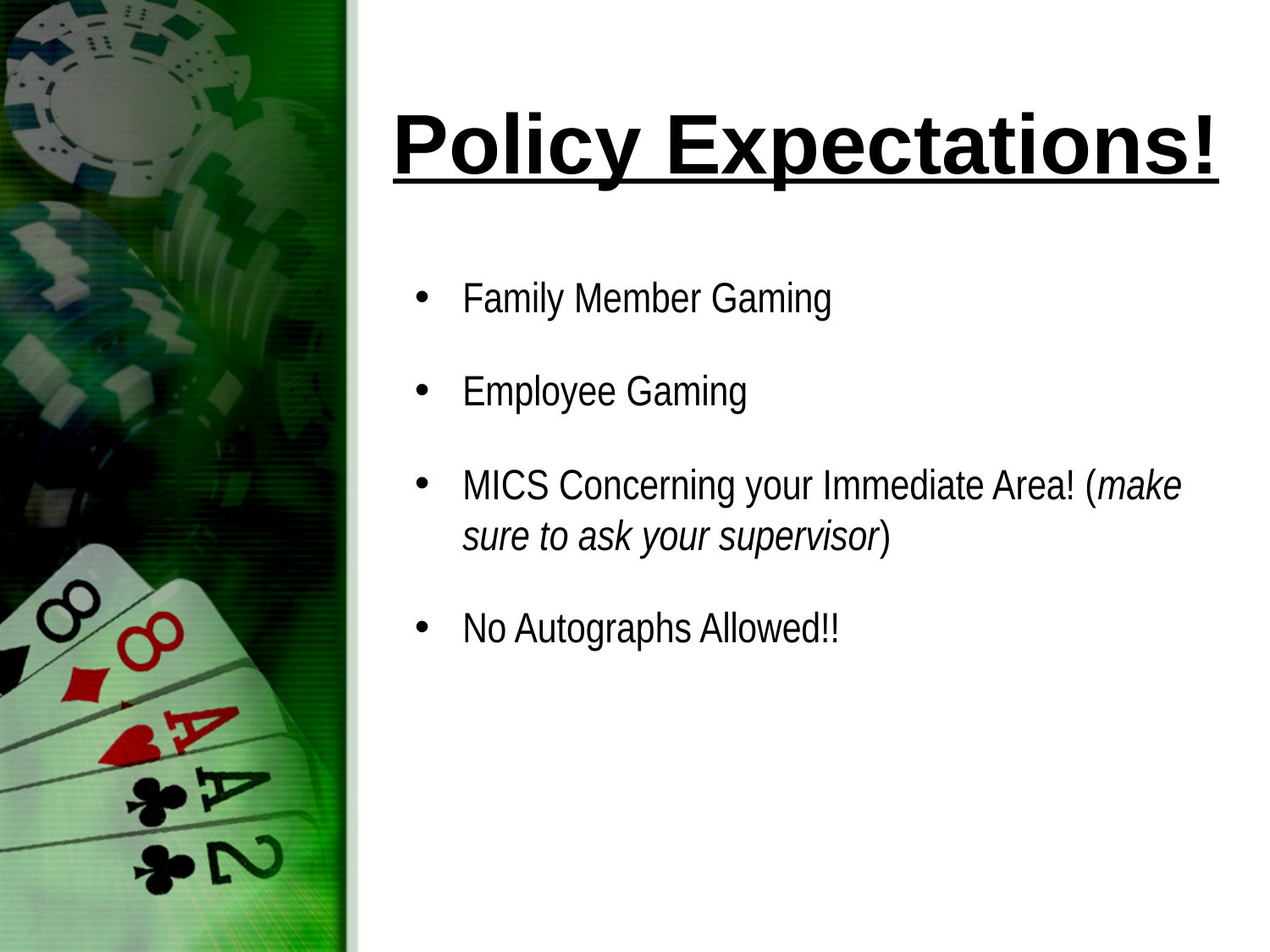

Policy Expectations!
Family Member Gaming
Employee Gaming
MICS Concerning your Immediate Area! (make sure to ask your supervisor)
No Autographs Allowed!!